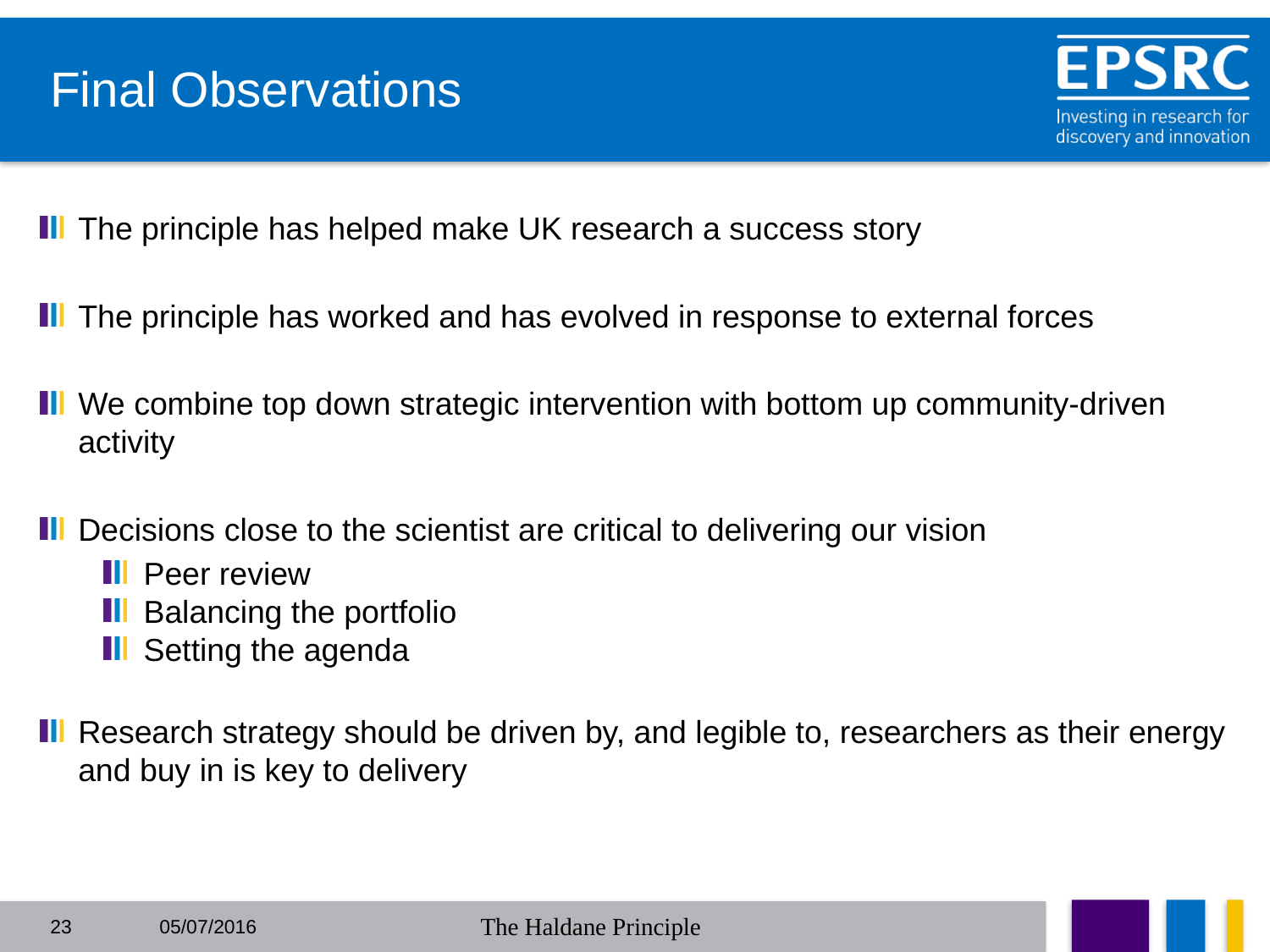

# Final Observations
The principle has helped make UK research a success story
The principle has worked and has evolved in response to external forces
We combine top down strategic intervention with bottom up community-driven activity
Decisions close to the scientist are critical to delivering our vision
Peer review
Balancing the portfolio
Setting the agenda
Research strategy should be driven by, and legible to, researchers as their energy and buy in is key to delivery
23
05/07/2016
The Haldane Principle